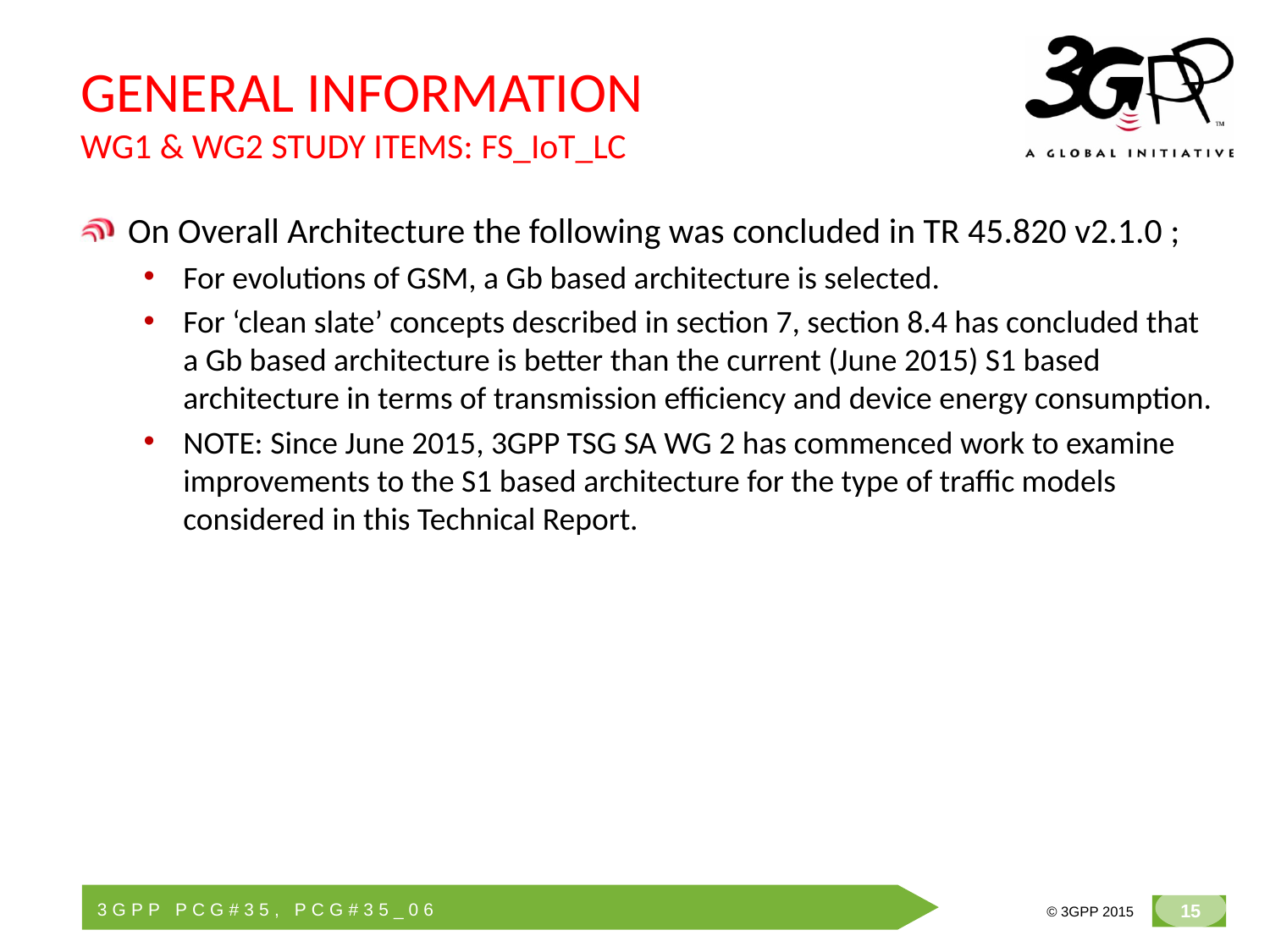

# GENERAL INFORMATION WG1 & WG2 STUDY ITEMS: FS_IoT_LC
On Overall Architecture the following was concluded in TR 45.820 v2.1.0 ;
For evolutions of GSM, a Gb based architecture is selected.
For ‘clean slate’ concepts described in section 7, section 8.4 has concluded that a Gb based architecture is better than the current (June 2015) S1 based architecture in terms of transmission efficiency and device energy consumption.
NOTE: Since June 2015, 3GPP TSG SA WG 2 has commenced work to examine improvements to the S1 based architecture for the type of traffic models considered in this Technical Report.